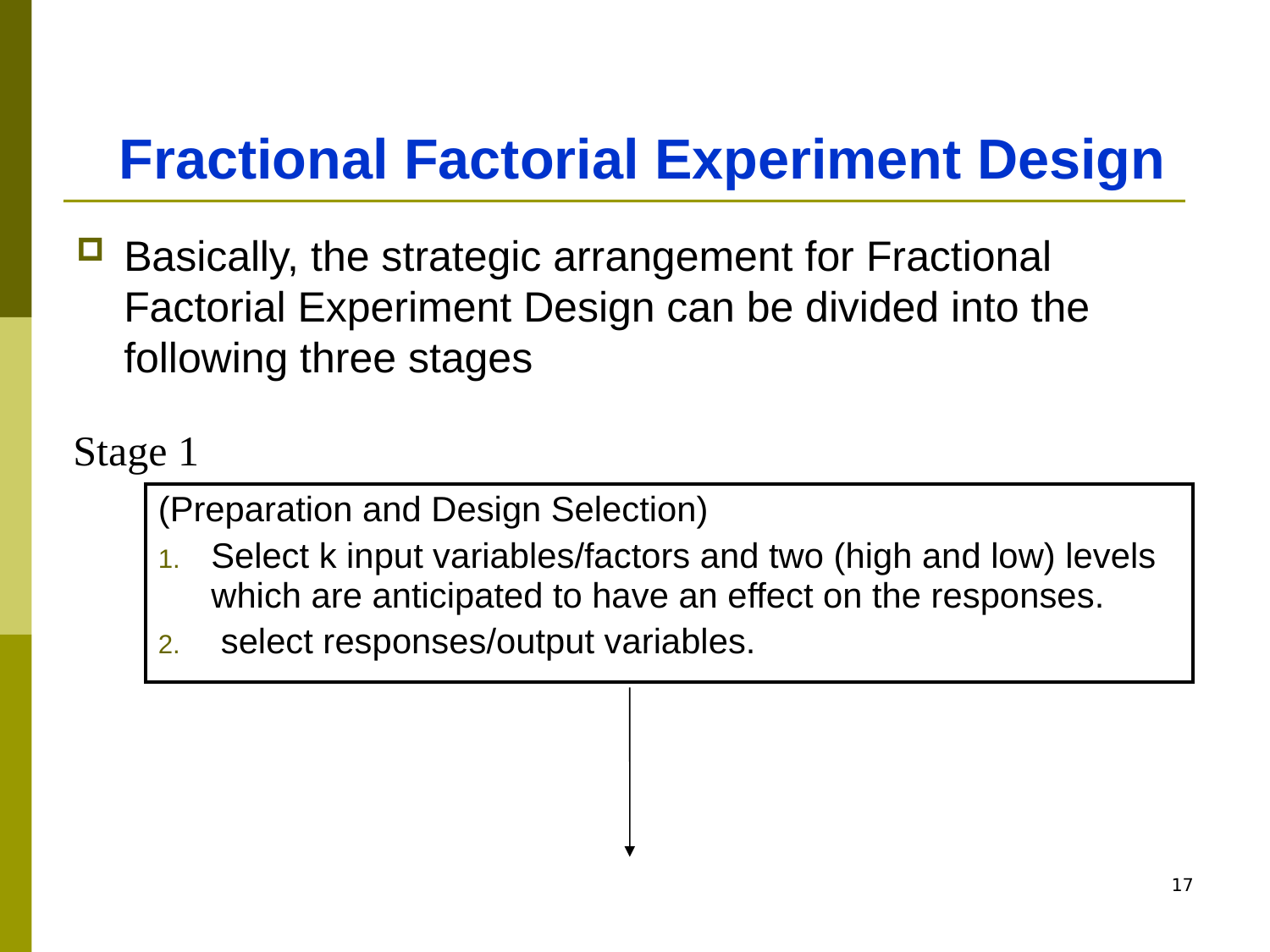

# Fractional Factorial Experiment Design
Basically, the strategic arrangement for Fractional Factorial Experiment Design can be divided into the following three stages
Stage 1
| (Preparation and Design Selection) Select k input variables/factors and two (high and low) levels which are anticipated to have an effect on the responses. select responses/output variables. |
| --- |

17